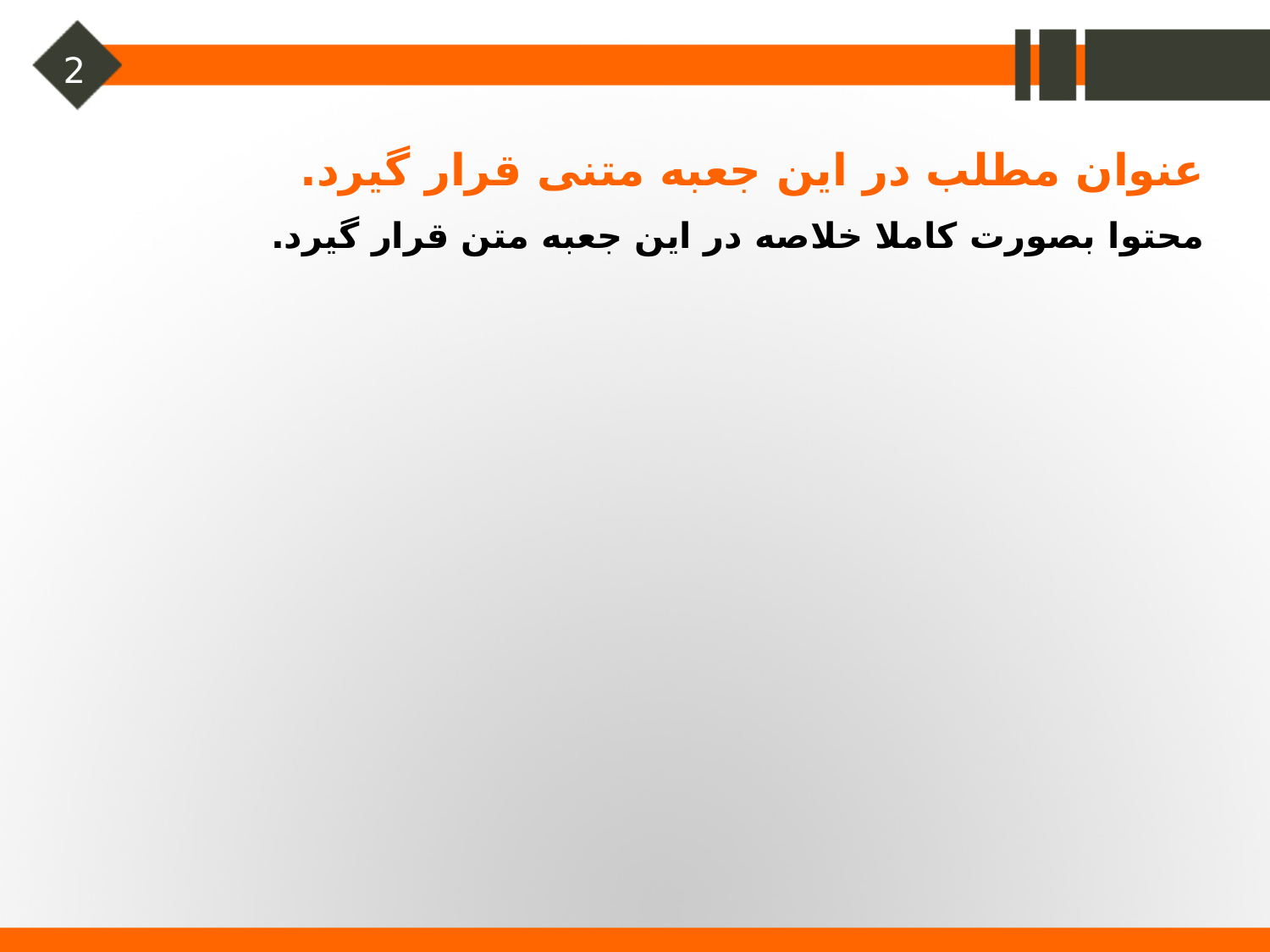

2
عنوان مطلب در این جعبه متنی قرار گیرد.
محتوا بصورت کاملا خلاصه در این جعبه متن قرار گیرد.